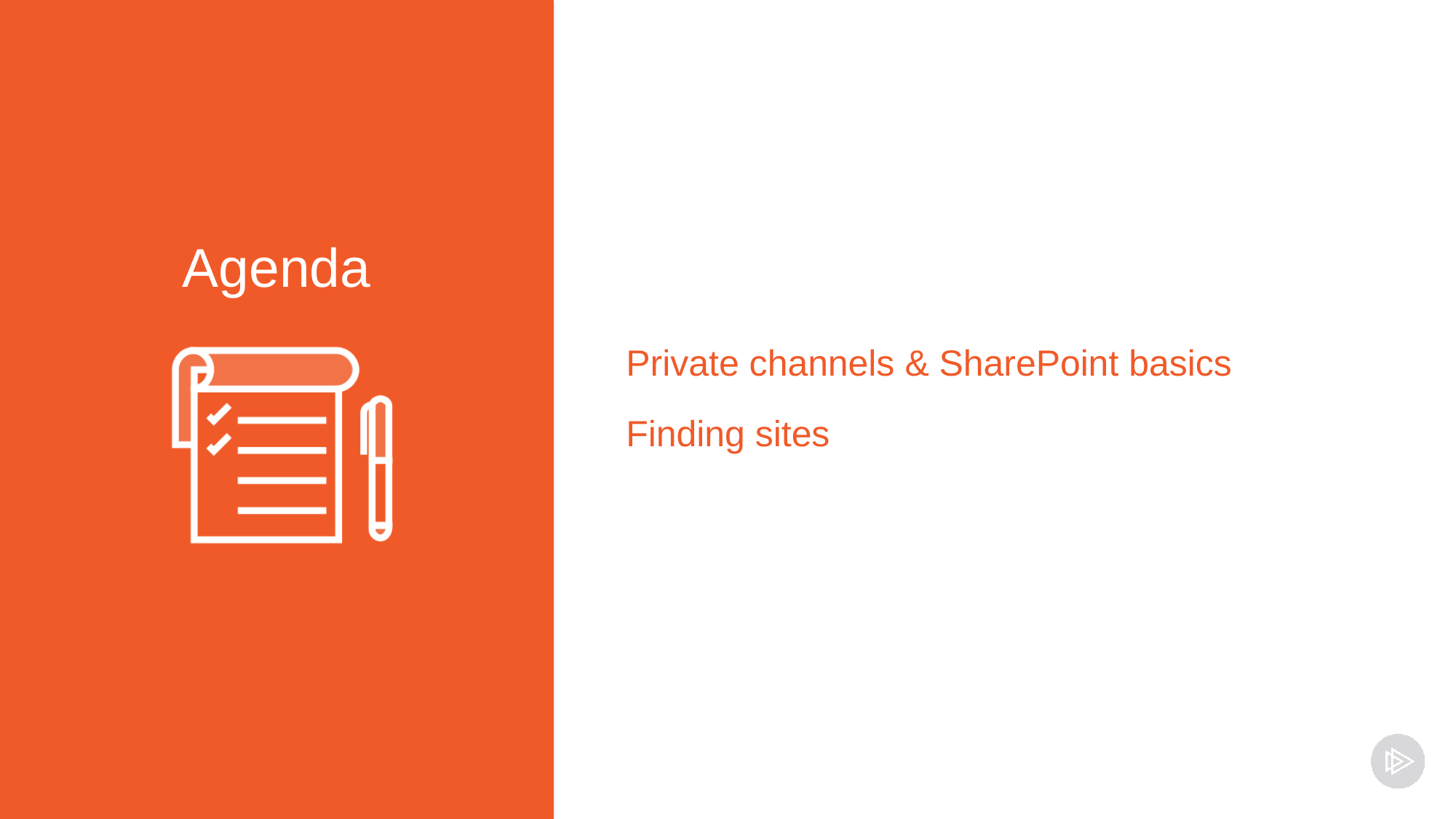

Private channels & SharePoint basics
Finding sites
Agenda